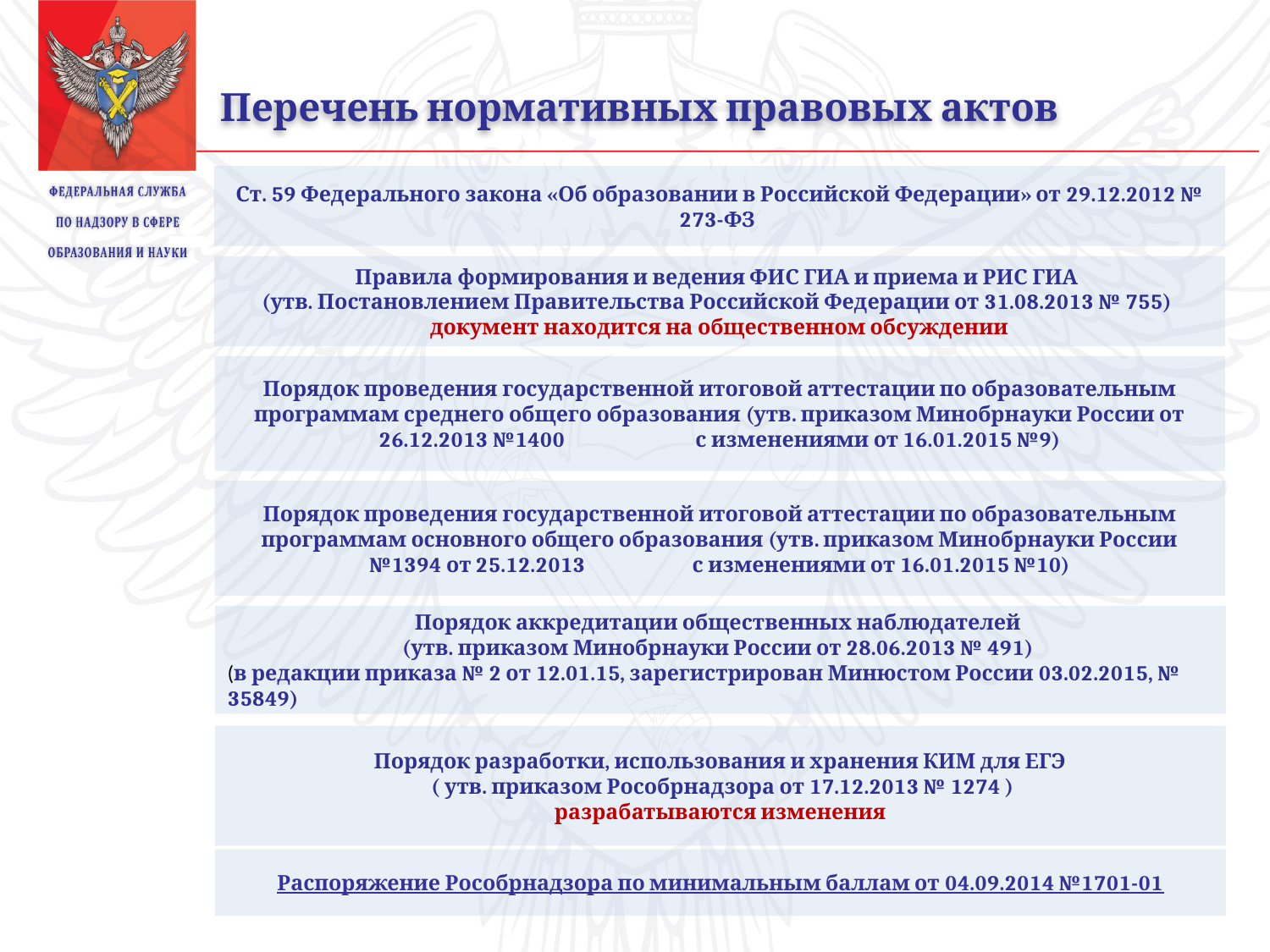

Перечень нормативных правовых актов
Ст. 59 Федерального закона «Об образовании в Российской Федерации» от 29.12.2012 № 273-ФЗ

Правила формирования и ведения ФИС ГИА и приема и РИС ГИА
(утв. Постановлением Правительства Российской Федерации от 31.08.2013 № 755)
документ находится на общественном обсуждении
Порядок проведения государственной итоговой аттестации по образовательным программам среднего общего образования (утв. приказом Минобрнауки России от 26.12.2013 №1400                            с изменениями от 16.01.2015 №9)
Порядок проведения государственной итоговой аттестации по образовательным программам основного общего образования (утв. приказом Минобрнауки России №1394 от 25.12.2013                       с изменениями от 16.01.2015 №10)
Порядок аккредитации общественных наблюдателей
(утв. приказом Минобрнауки России от 28.06.2013 № 491)
(в редакции приказа № 2 от 12.01.15, зарегистрирован Минюстом России 03.02.2015, № 35849)
Порядок разработки, использования и хранения КИМ для ЕГЭ
 ( утв. приказом Рособрнадзора от 17.12.2013 № 1274 )
разрабатываются изменения

Распоряжение Рособрнадзора по минимальным баллам от 04.09.2014 №1701-01